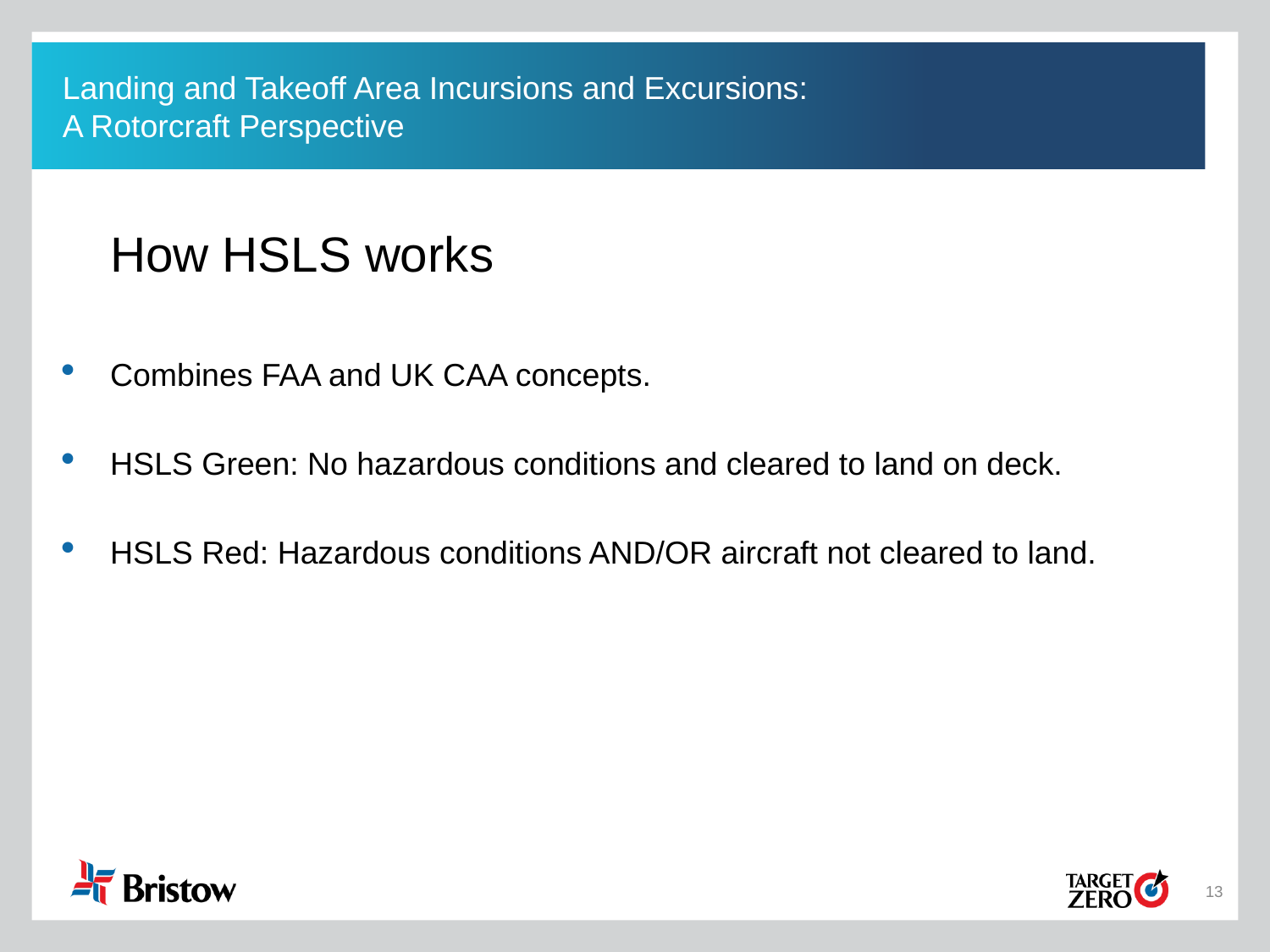

Landing and Takeoff Area Incursions and Excursions:
A Rotorcraft Perspective
	How HSLS works

Combines FAA and UK CAA concepts.

HSLS Green: No hazardous conditions and cleared to land on deck.

HSLS Red: Hazardous conditions AND/OR aircraft not cleared to land.